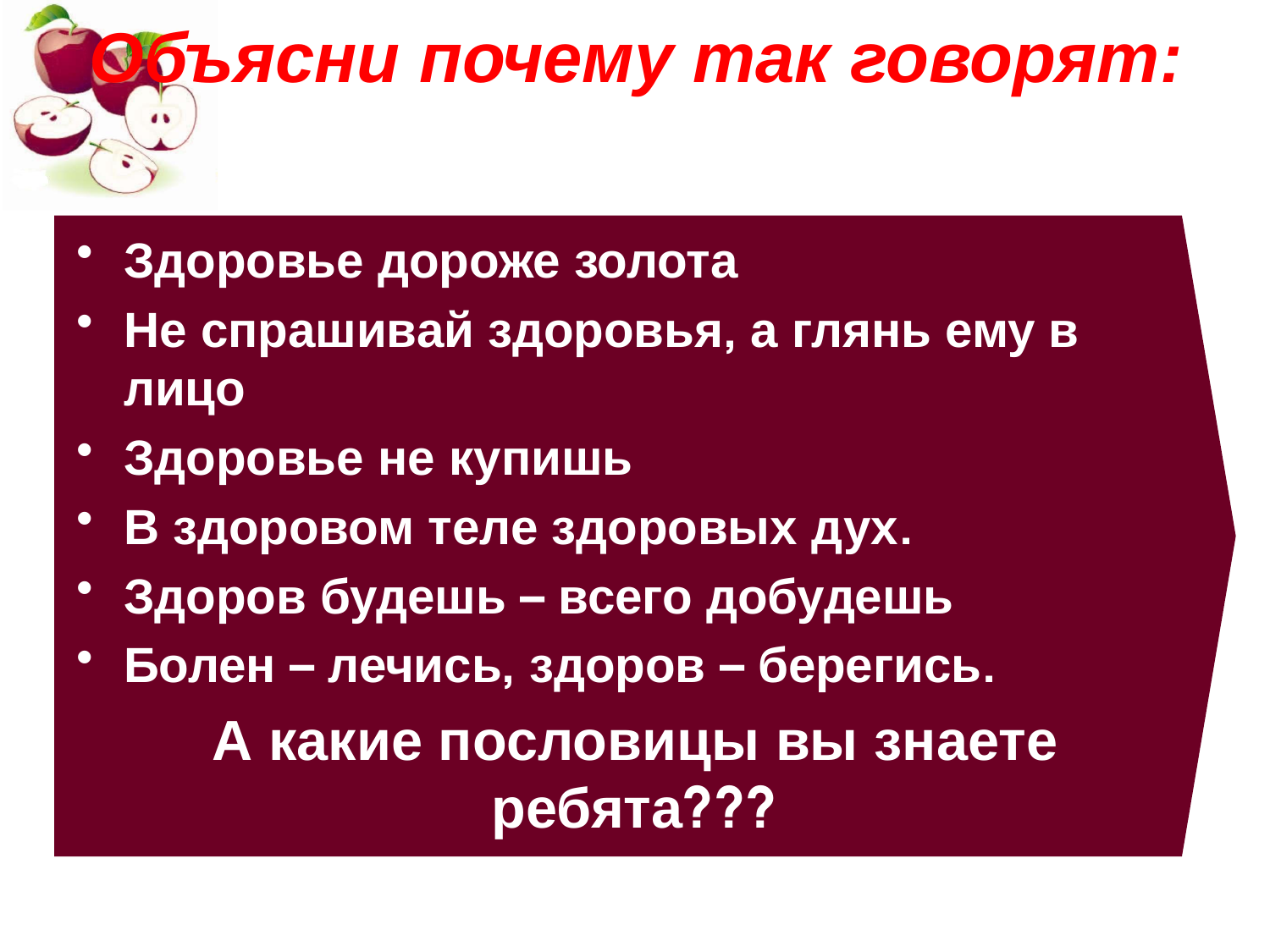

# Объясни почему так говорят:
Здоровье дороже золота
Не спрашивай здоровья, а глянь ему в лицо
Здоровье не купишь
В здоровом теле здоровых дух.
Здоров будешь – всего добудешь
Болен – лечись, здоров – берегись.
А какие пословицы вы знаете ребята???